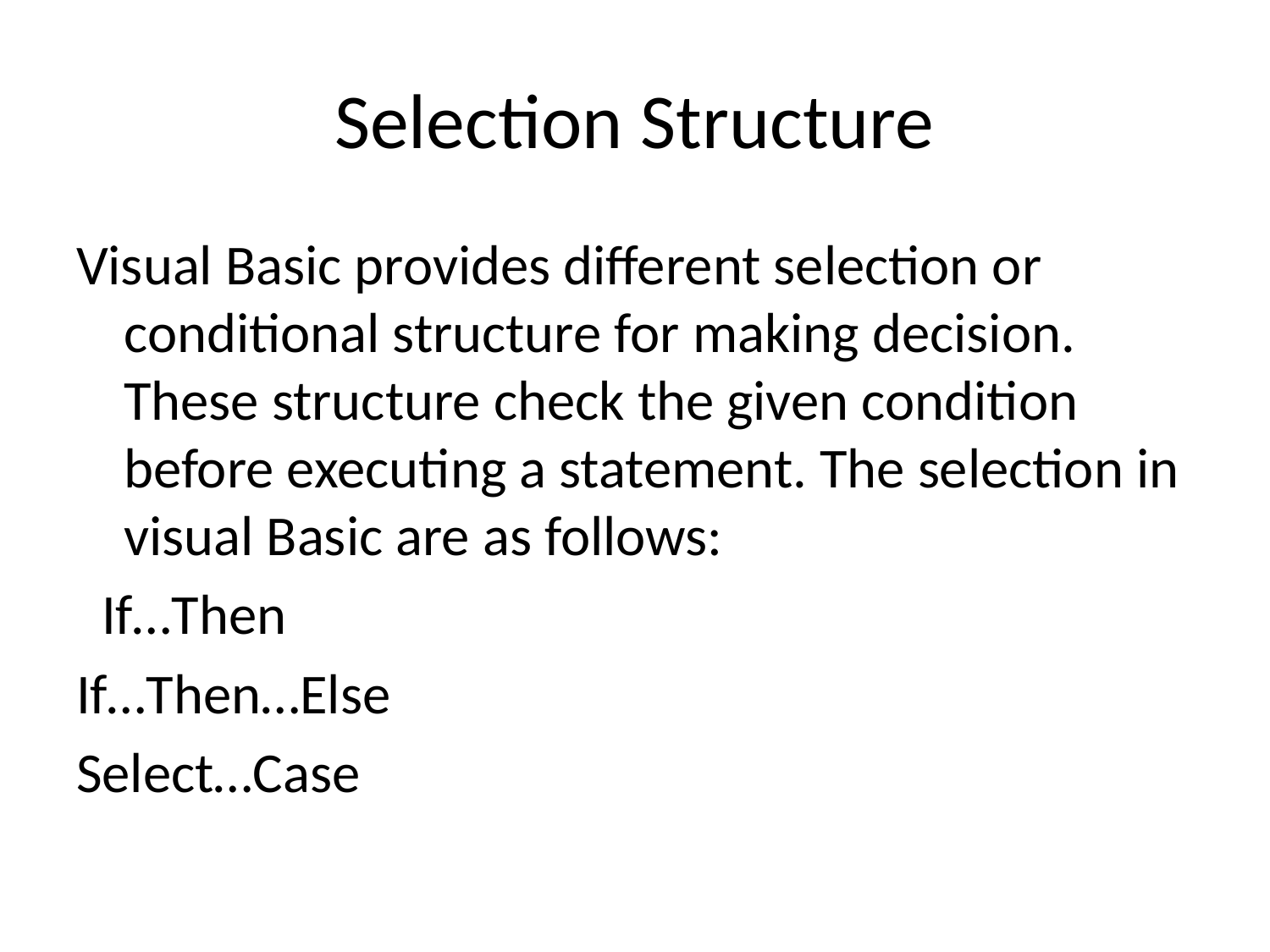

# Selection Structure
Visual Basic provides different selection or conditional structure for making decision. These structure check the given condition before executing a statement. The selection in visual Basic are as follows:
  If…Then
If…Then…Else
Select…Case